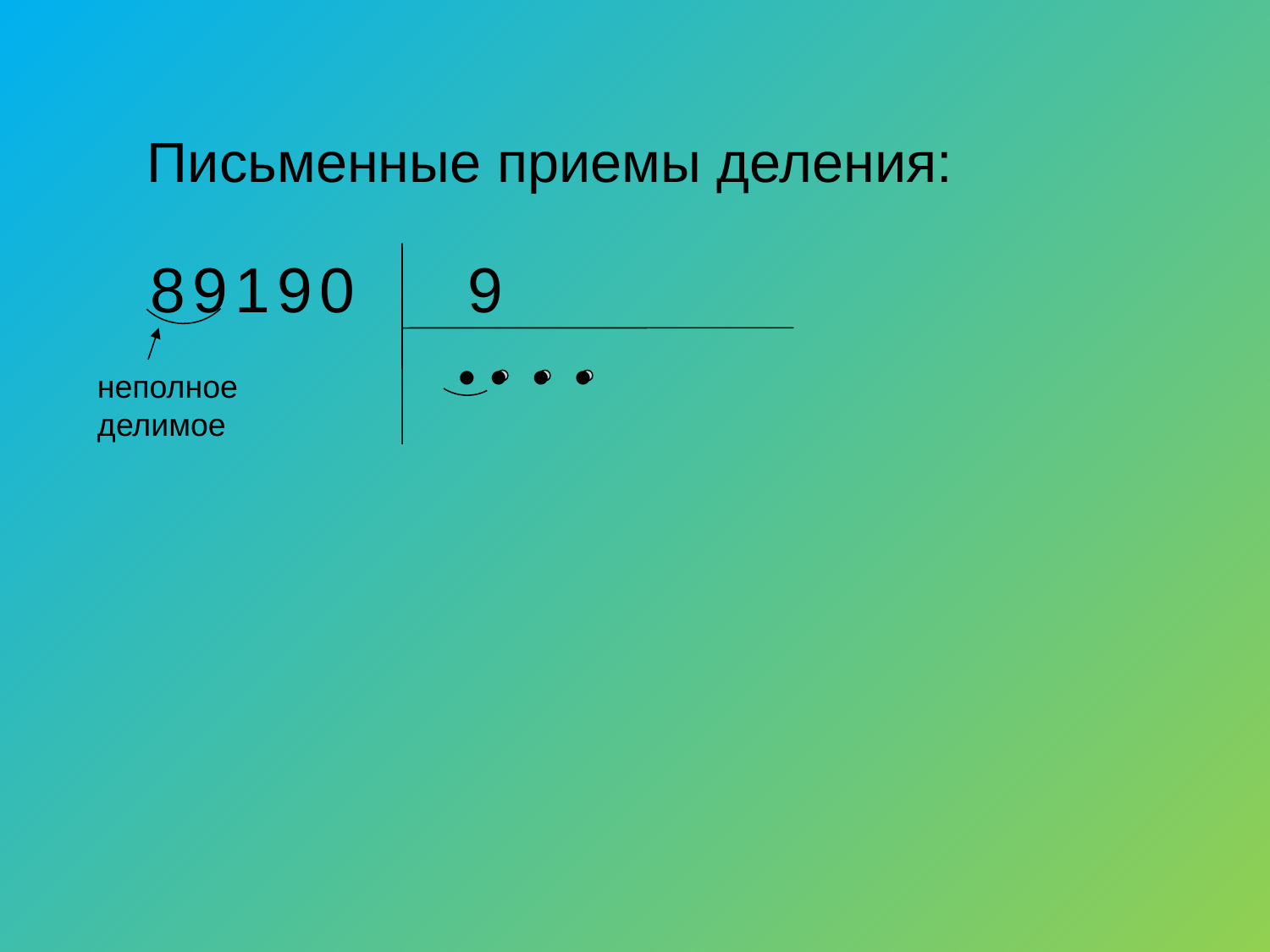

Письменные приемы деления:
8
9
1
9
0

9

●
●
●
●
неполное делимое